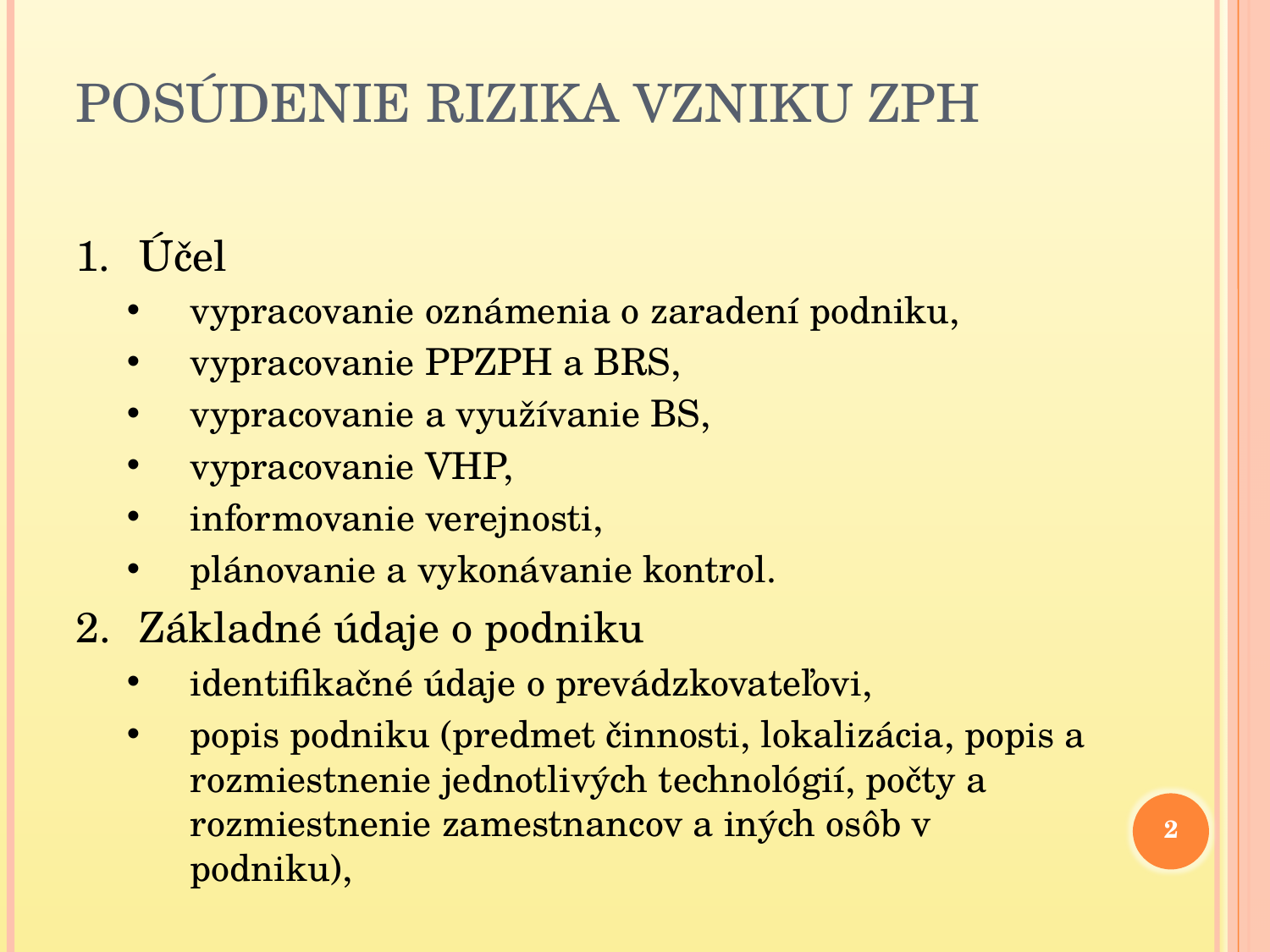

# Posúdenie rizika vzniku ZPH
Účel
vypracovanie oznámenia o zaradení podniku,
vypracovanie PPZPH a BRS,
vypracovanie a využívanie BS,
vypracovanie VHP,
informovanie verejnosti,
plánovanie a vykonávanie kontrol.
Základné údaje o podniku
identifikačné údaje o prevádzkovateľovi,
popis podniku (predmet činnosti, lokalizácia, popis a rozmiestnenie jednotlivých technológií, počty a rozmiestnenie zamestnancov a iných osôb v podniku),

2